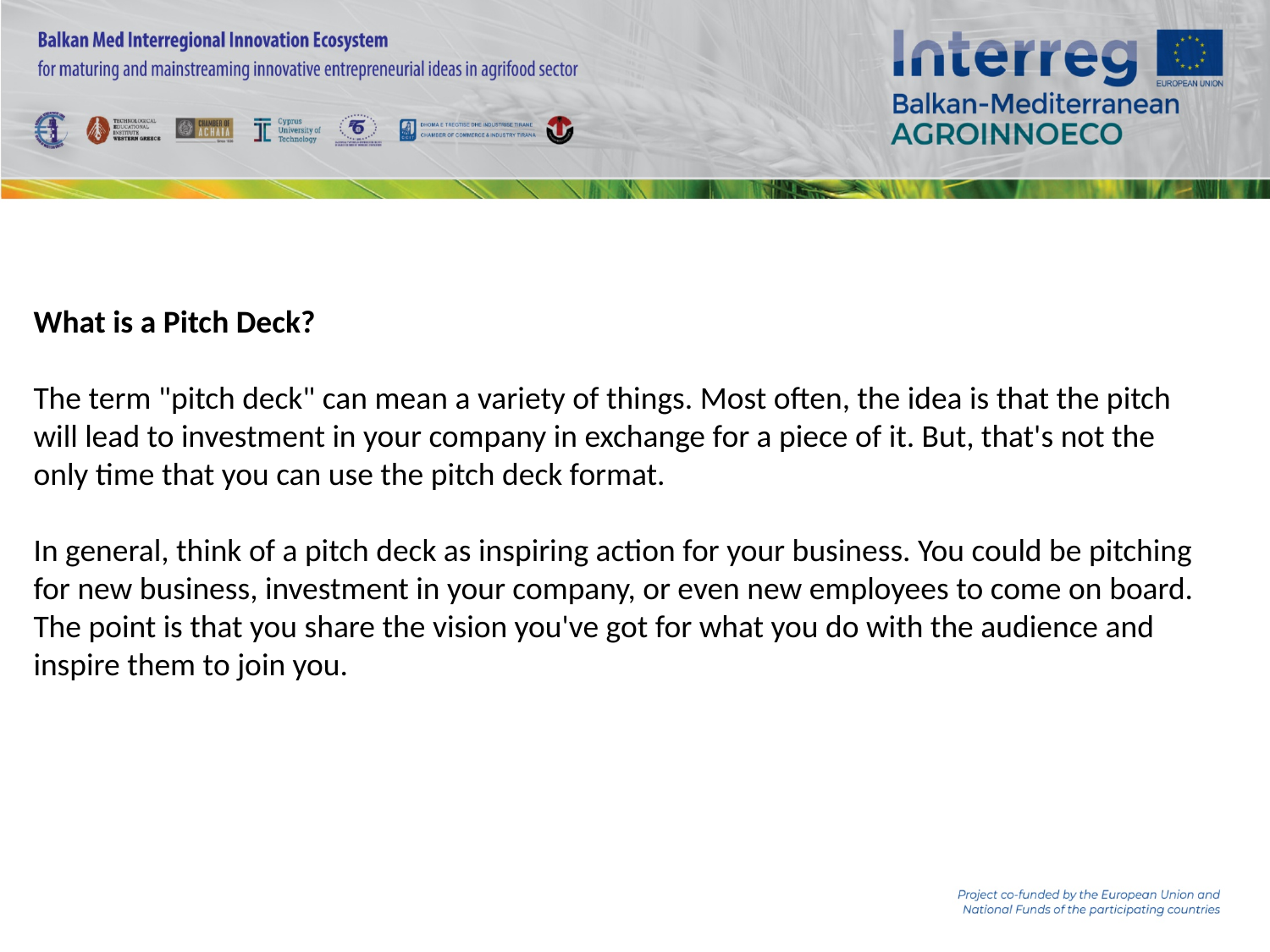

What is a Pitch Deck?

The term "pitch deck" can mean a variety of things. Most often, the idea is that the pitch will lead to investment in your company in exchange for a piece of it. But, that's not the only time that you can use the pitch deck format.

In general, think of a pitch deck as inspiring action for your business. You could be pitching for new business, investment in your company, or even new employees to come on board. The point is that you share the vision you've got for what you do with the audience and inspire them to join you.